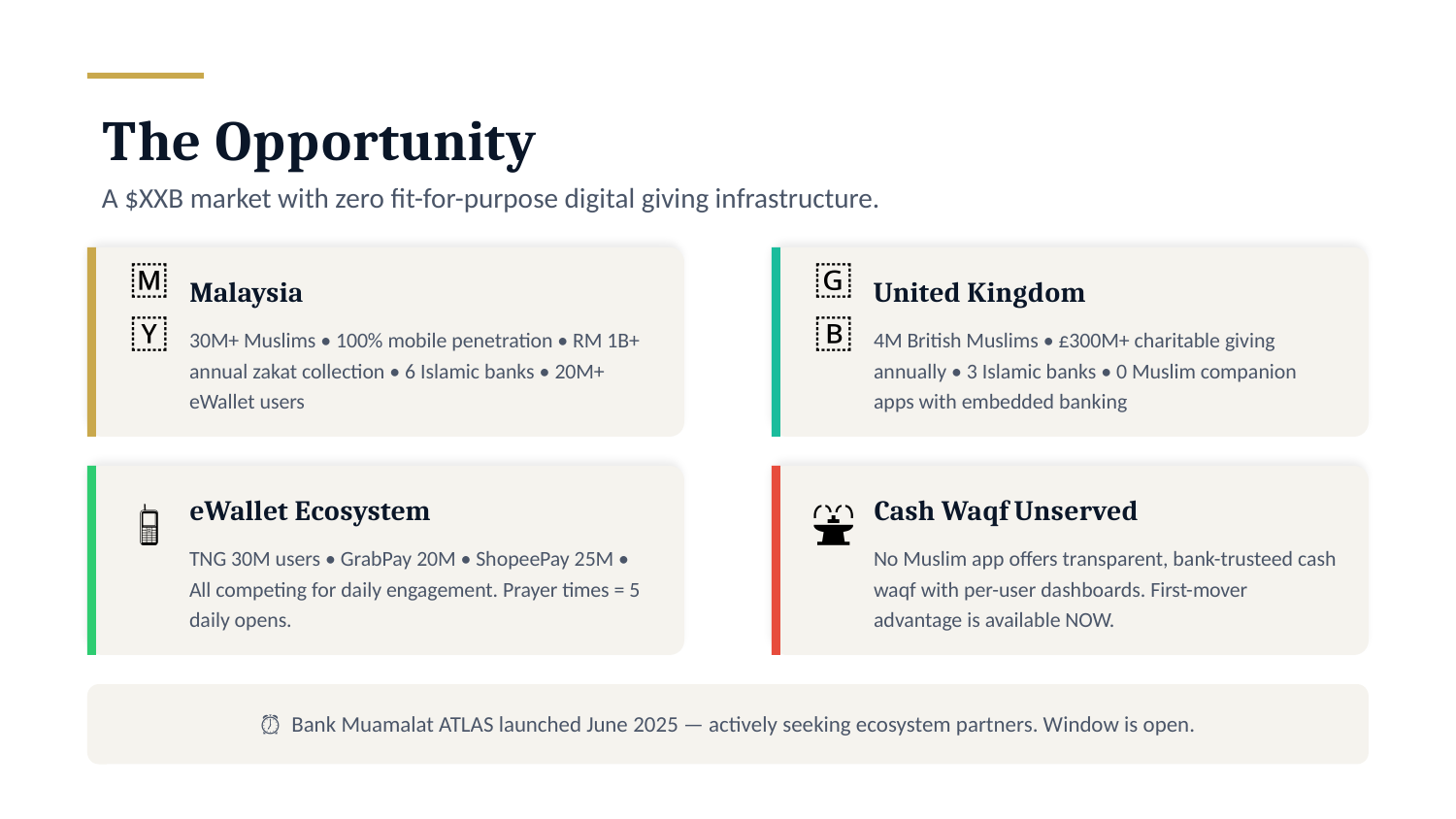

The Opportunity
A $XXB market with zero fit-for-purpose digital giving infrastructure.

🇲🇾
Malaysia
🇬🇧
United Kingdom
30M+ Muslims • 100% mobile penetration • RM 1B+ annual zakat collection • 6 Islamic banks • 20M+ eWallet users
4M British Muslims • £300M+ charitable giving annually • 3 Islamic banks • 0 Muslim companion apps with embedded banking

📱
eWallet Ecosystem
⛲
Cash Waqf Unserved
TNG 30M users • GrabPay 20M • ShopeePay 25M • All competing for daily engagement. Prayer times = 5 daily opens.
No Muslim app offers transparent, bank-trusteed cash waqf with per-user dashboards. First-mover advantage is available NOW.

⏰  Bank Muamalat ATLAS launched June 2025 — actively seeking ecosystem partners. Window is open.